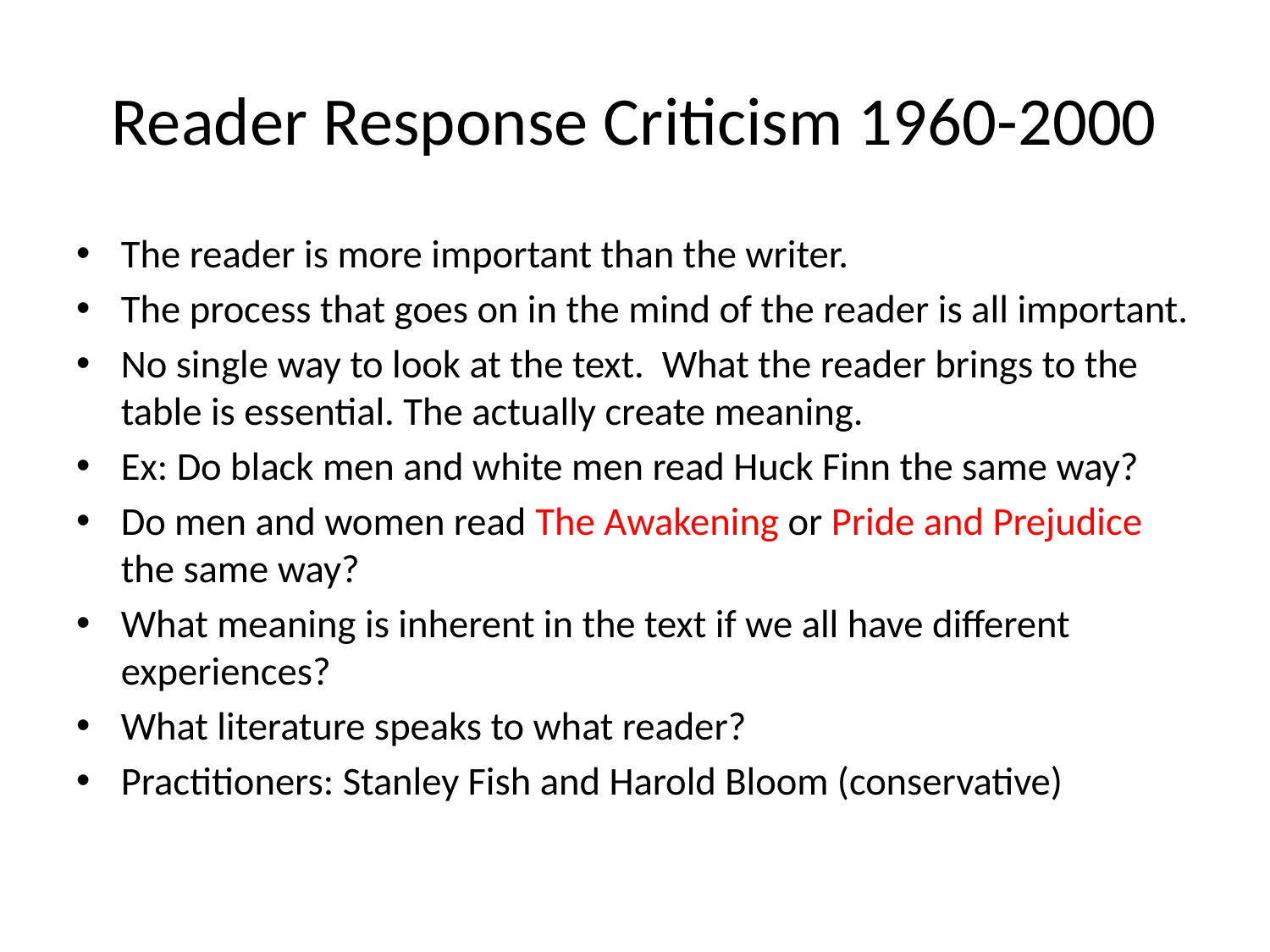

# Reader Response Criticism 1960-2000
The reader is more important than the writer.
The process that goes on in the mind of the reader is all important.
No single way to look at the text.  What the reader brings to the table is essential. The actually create meaning.
Ex: Do black men and white men read Huck Finn the same way?
Do men and women read The Awakening or Pride and Prejudice the same way?
What meaning is inherent in the text if we all have different experiences?
What literature speaks to what reader?
Practitioners: Stanley Fish and Harold Bloom (conservative)